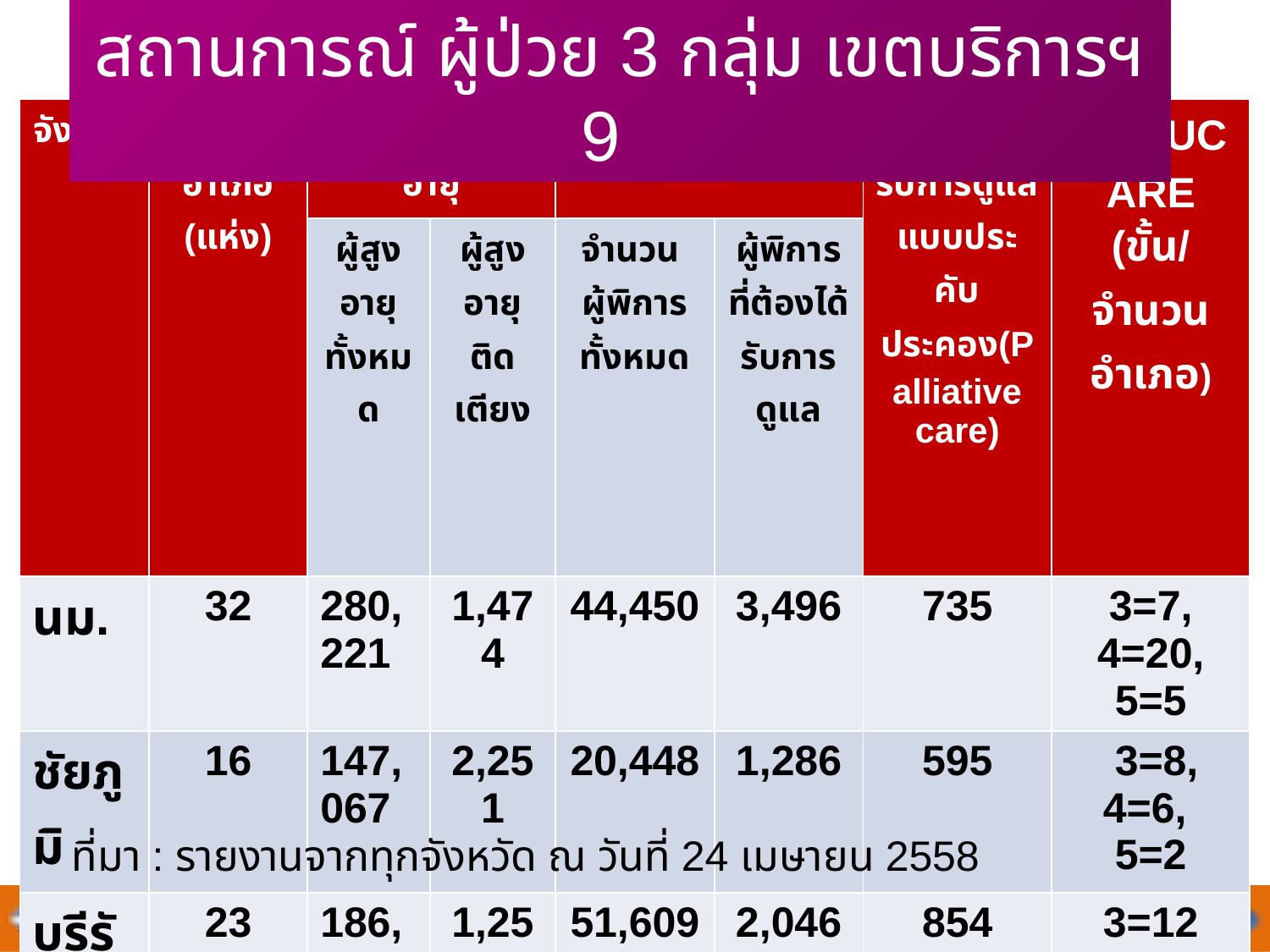

สถานการณ์ ผู้ป่วย 3 กลุ่ม เขตบริการฯ 9
| จังหวัด | จำนวนอำเภอ (แห่ง) | จำนวนผู้สูงอายุ |  | จำนวนผู้พิการ |  | ผู้ป่วยที่ได้รับการดูแลแบบประคับประคอง(Palliative care) | ระดับUCARE (ขั้น/จำนวนอำเภอ) |
| --- | --- | --- | --- | --- | --- | --- | --- |
|  |  | ผู้สูงอายุทั้งหมด | ผู้สูงอายุติดเตียง | จำนวน ผู้พิการทั้งหมด | ผู้พิการที่ต้องได้รับการดูแล |  |  |
| นม. | 32 | 280,221 | 1,474 | 44,450 | 3,496 | 735 | 3=7, 4=20, 5=5 |
| ชัยภูมิ | 16 | 147,067 | 2,251 | 20,448 | 1,286 | 595 | 3=8, 4=6, 5=2 |
| บุรีรัมย์ | 23 | 186,186 | 1,258 | 51,609 | 2,046 | 854 | 3=12 4=10, 5=1 |
| สุรินทร์ | 17 | 167,116 | 1,557 | 41,302 | 13,598 | 566 | 3=9, 4=8 |
| รวม | 88 | 780,590 | 6,540 | 157,809 | 20,426 | 2,741 | 3=36, 4=44, 5=8 |
ที่มา : รายงานจากทุกจังหวัด ณ วันที่ 24 เมษายน 2558